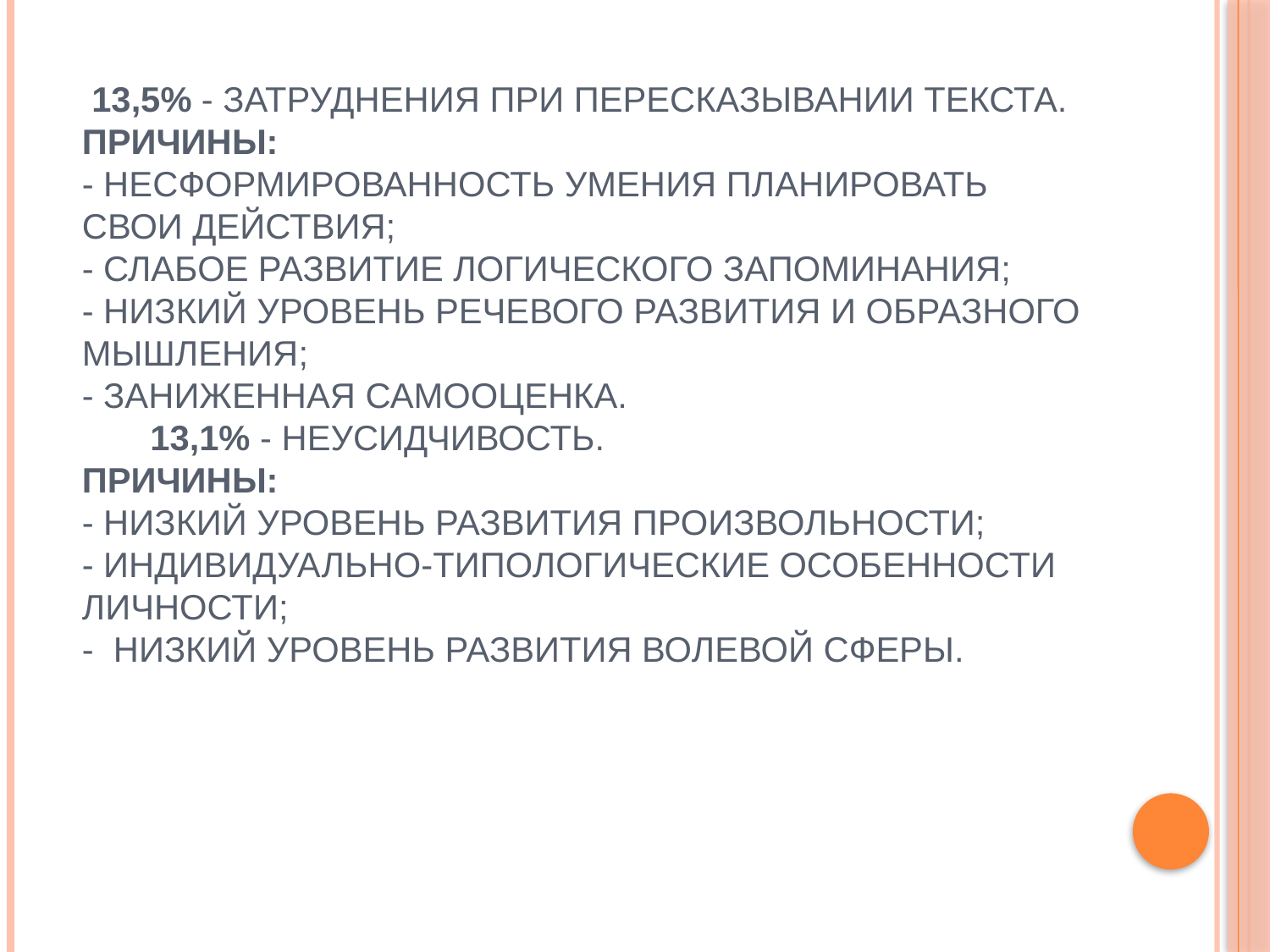

# 13,5% - затруднения при пересказывании текста. Причины: - несформированность умения планировать свои действия; - слабое развитие логического запоминания; - низкий уровень речевого развития и образного мышления; - заниженная самооценка. 13,1% - неусидчивость. Причины: - низкий уровень развития произвольности; - индивидуально-типологические особенности личности; -  низкий уровень развития волевой сферы.